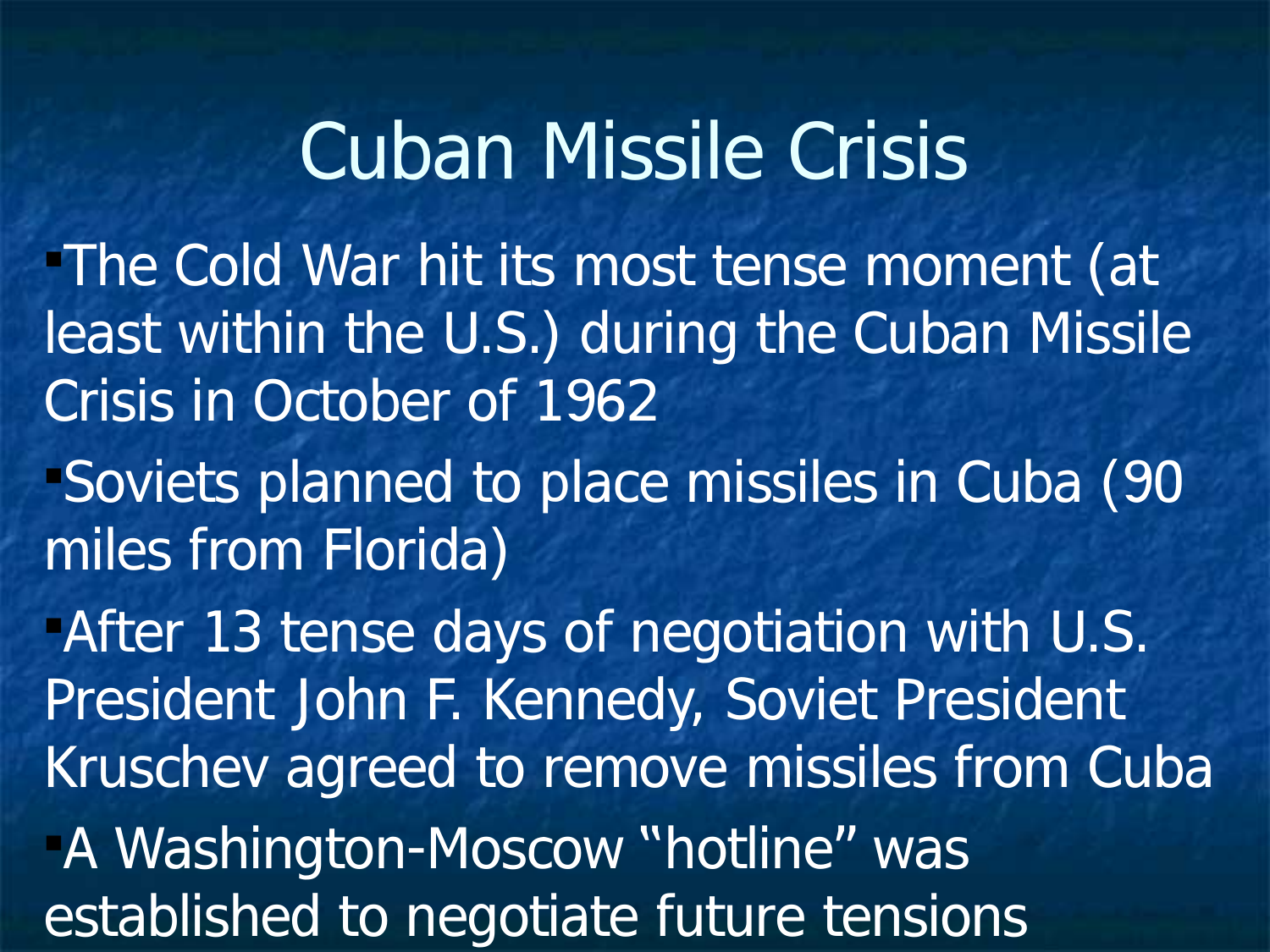

Cuban Missile Crisis
The Cold War hit its most tense moment (at least within the U.S.) during the Cuban Missile Crisis in October of 1962
Soviets planned to place missiles in Cuba (90 miles from Florida)
After 13 tense days of negotiation with U.S. President John F. Kennedy, Soviet President Kruschev agreed to remove missiles from Cuba
A Washington-Moscow “hotline” was established to negotiate future tensions